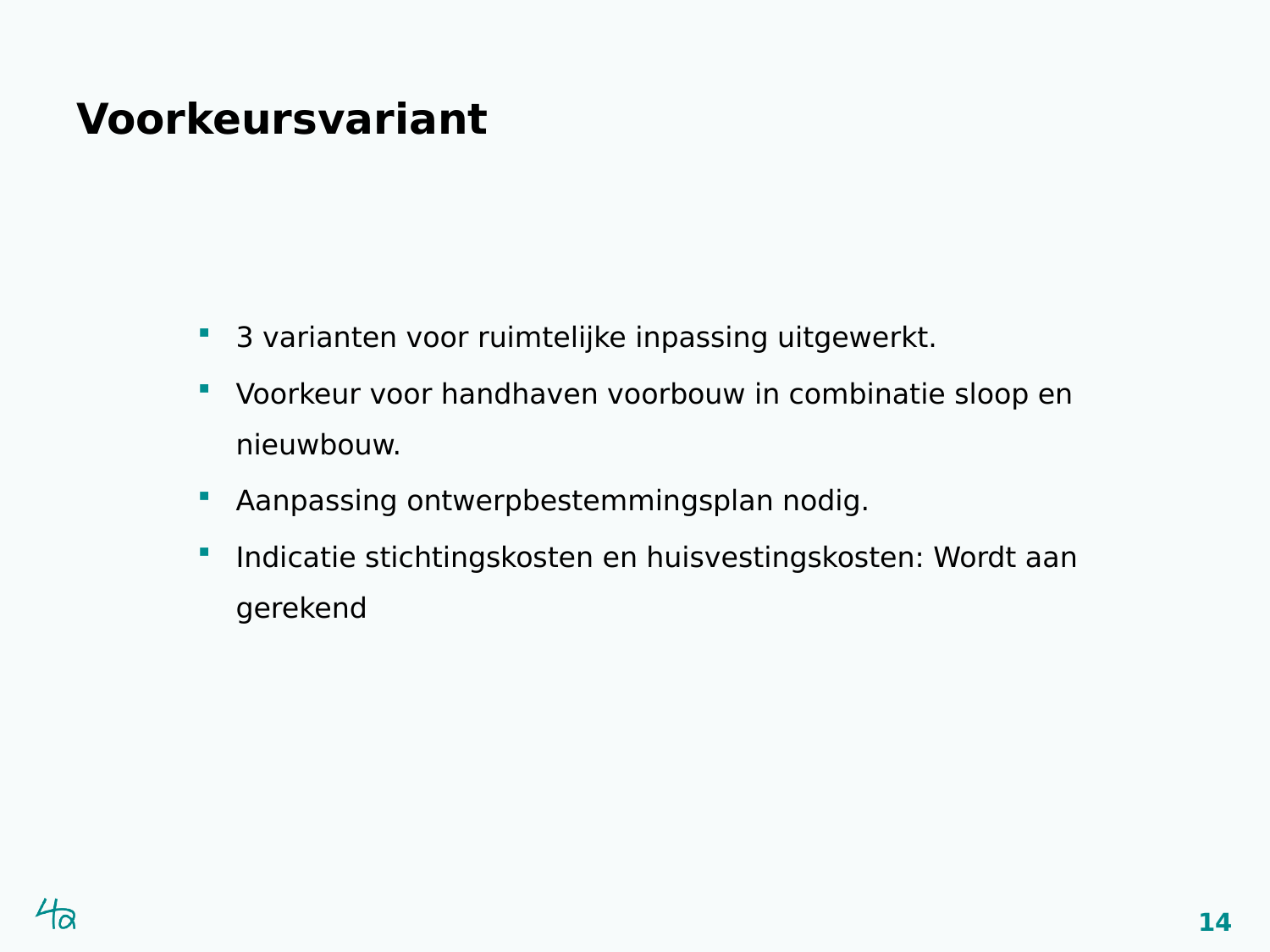

# Voorkeursvariant
3 varianten voor ruimtelijke inpassing uitgewerkt.
Voorkeur voor handhaven voorbouw in combinatie sloop en nieuwbouw.
Aanpassing ontwerpbestemmingsplan nodig.
Indicatie stichtingskosten en huisvestingskosten: Wordt aan gerekend

14